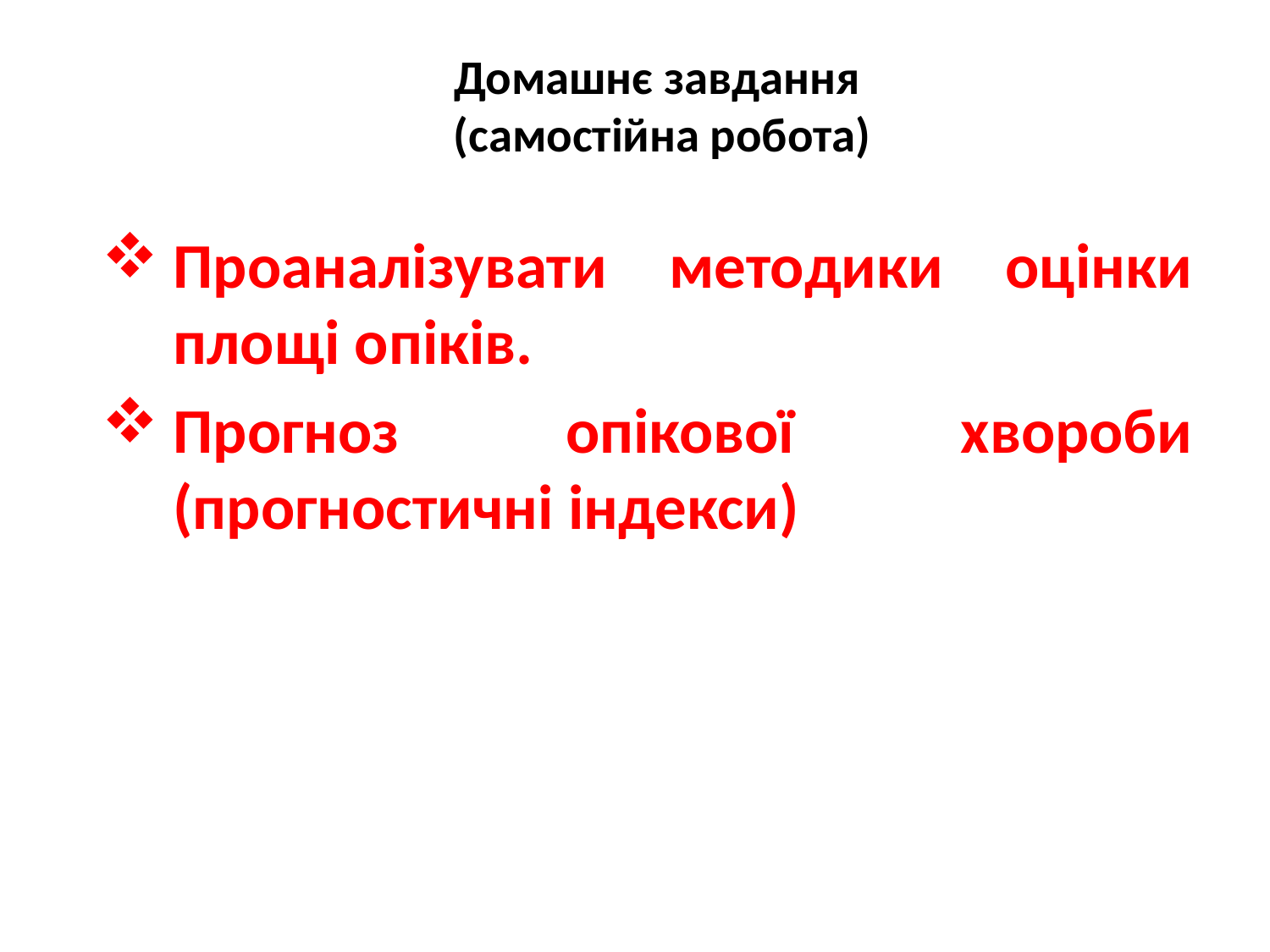

Домашнє завдання
(самостійна робота)
Проаналізувати методики оцінки площі опіків.
Прогноз опікової хвороби (прогностичні індекси)